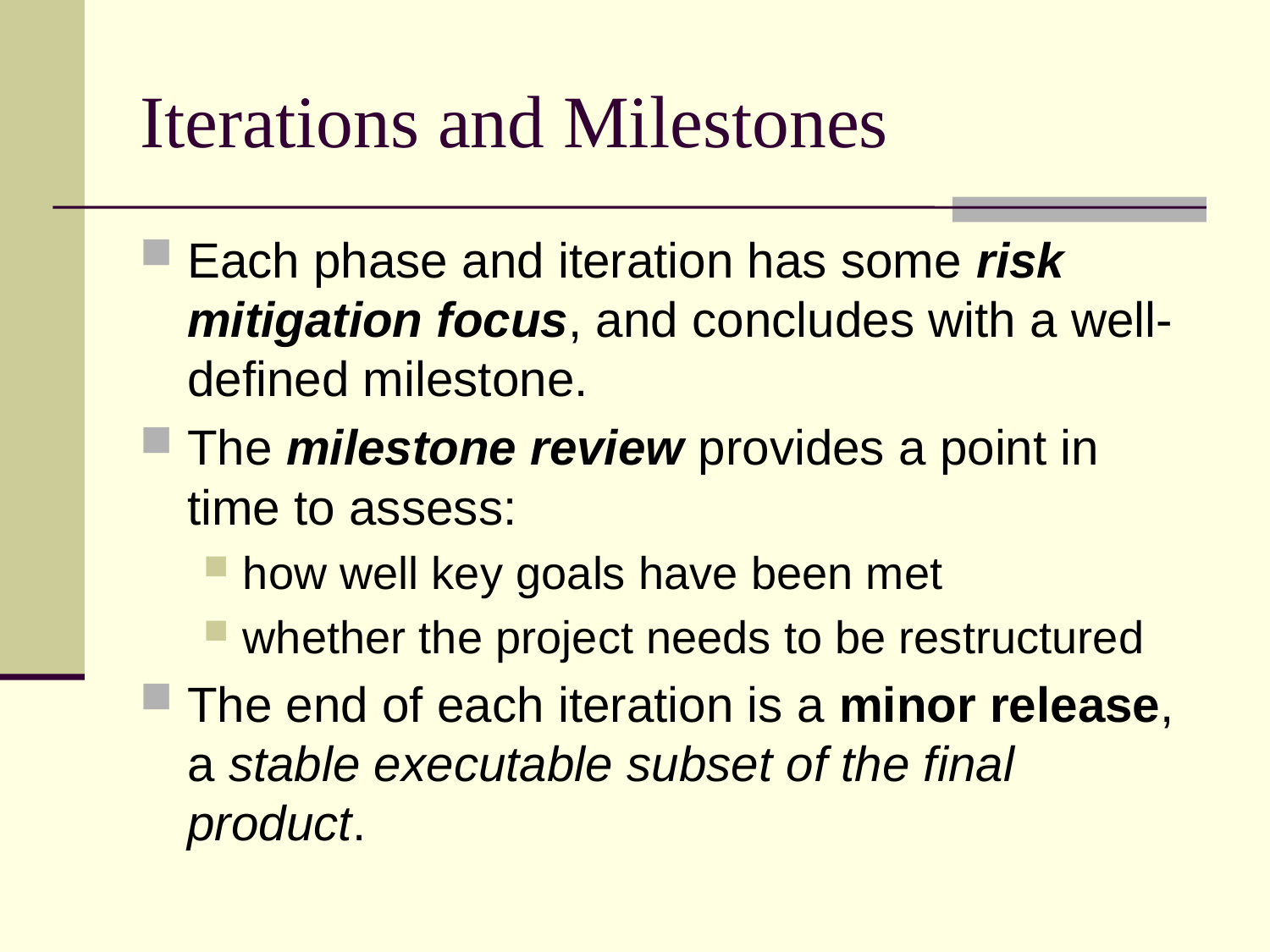

# Iterations and Milestones
Each phase and iteration has some risk mitigation focus, and concludes with a well-defined milestone.
The milestone review provides a point in time to assess:
how well key goals have been met
whether the project needs to be restructured
The end of each iteration is a minor release, a stable executable subset of the final product.